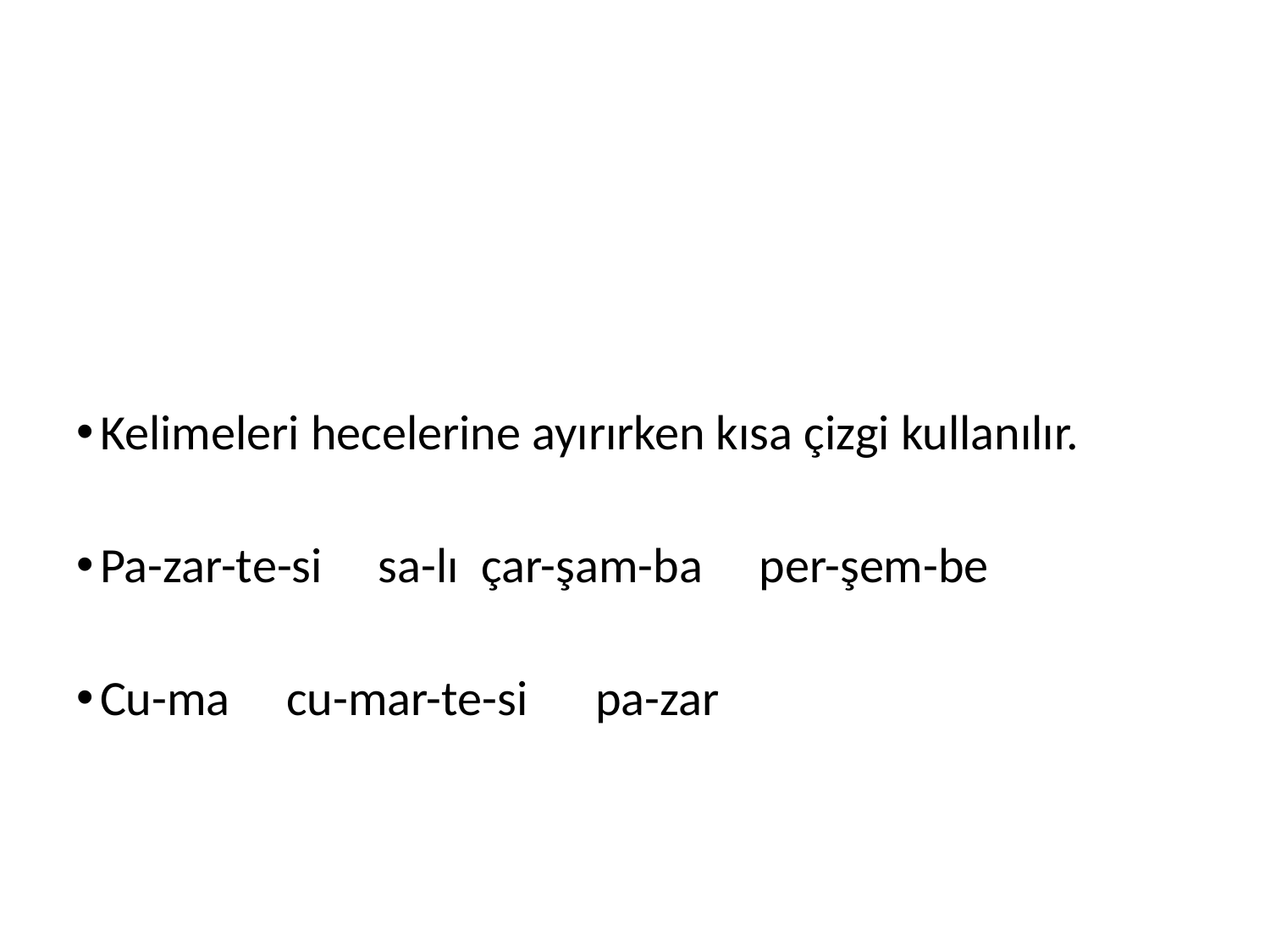

#
Kelimeleri hecelerine ayırırken kısa çizgi kullanılır.

Pa-zar-te-si     sa-lı  çar-şam-ba     per-şem-be

Cu-ma     cu-mar-te-si      pa-zar